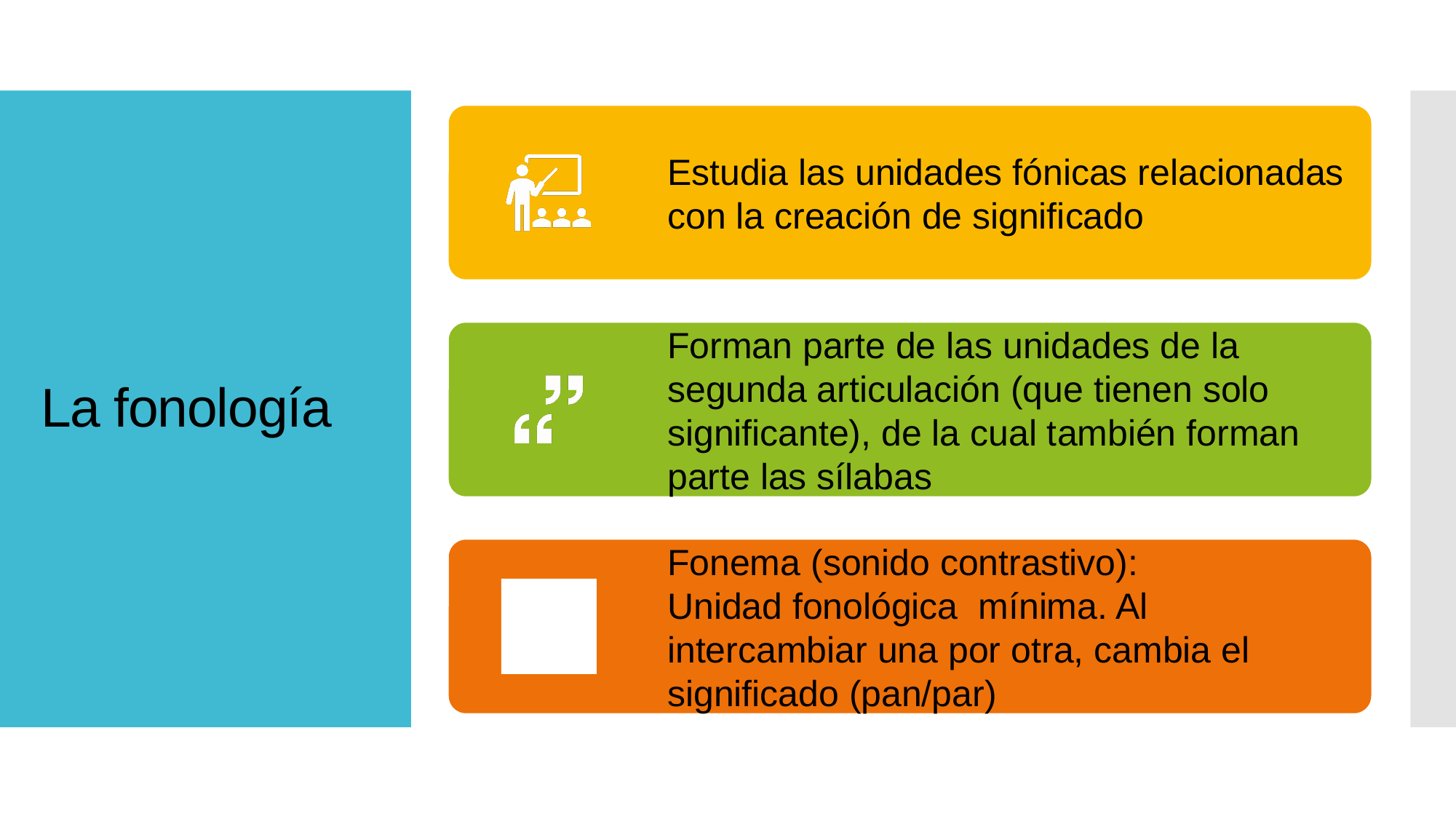

Estudia las unidades fónicas relacionadas con la creación de significado
Forman parte de las unidades de la segunda articulación (que tienen solo significante), de la cual también forman parte las sílabas
Fonema (sonido contrastivo):
Unidad fonológica  mínima. Al intercambiar una por otra, cambia el significado (pan/par)
# La fonología